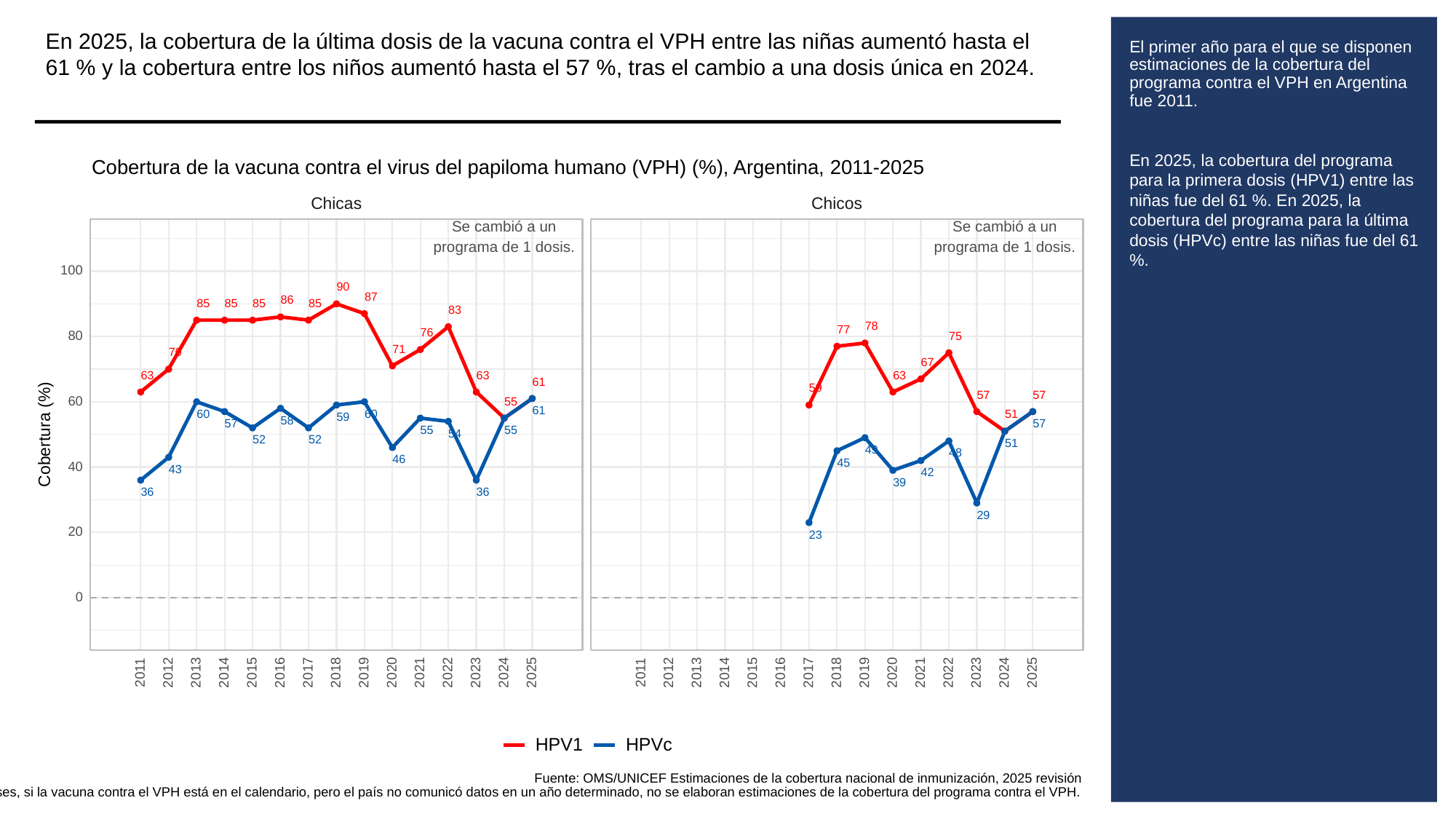

En 2025, la cobertura de la última dosis de la vacuna contra el VPH entre las niñas aumentó hasta el 61 % y la cobertura entre los niños aumentó hasta el 57 %, tras el cambio a una dosis única en 2024.
# El primer año para el que se disponen estimaciones de la cobertura del programa contra el VPH en Argentina fue 2011.

En 2025, la cobertura del programa para la primera dosis (HPV1) entre las niñas fue del 61 %. En 2025, la cobertura del programa para la última dosis (HPVc) entre las niñas fue del 61 %.

Cobertura de la vacuna contra el virus del papiloma humano (VPH) (%), Argentina, 2011-2025
Chicas
Chicos

Se cambió a un
Se cambió a un

programa de 1 dosis.
programa de 1 dosis.
100

90
87
86
85
85
85
85

83

78

77
76
80
75

71

70

67

63
63
63

61
59

57
57

60
55

61

60
60
51

59

58

57
57

55
55
Cobertura (%)

54

52
52

51

49

48

46

45
40
43

42

39
36
36

29

20
23

0

2013
2023
2013
2023
2011
2012
2014
2015
2016
2017
2018
2019
2020
2021
2022
2024
2025
2011
2012
2014
2015
2016
2017
2018
2019
2020
2021
2022
2024
2025
HPVc
HPV1

Fuente: OMS/UNICEF Estimaciones de la cobertura nacional de inmunización, 2025 revisión
Para algunos países, si la vacuna contra el VPH está en el calendario, pero el país no comunicó datos en un año determinado, no se elaboran estimaciones de la cobertura del programa contra el VPH.